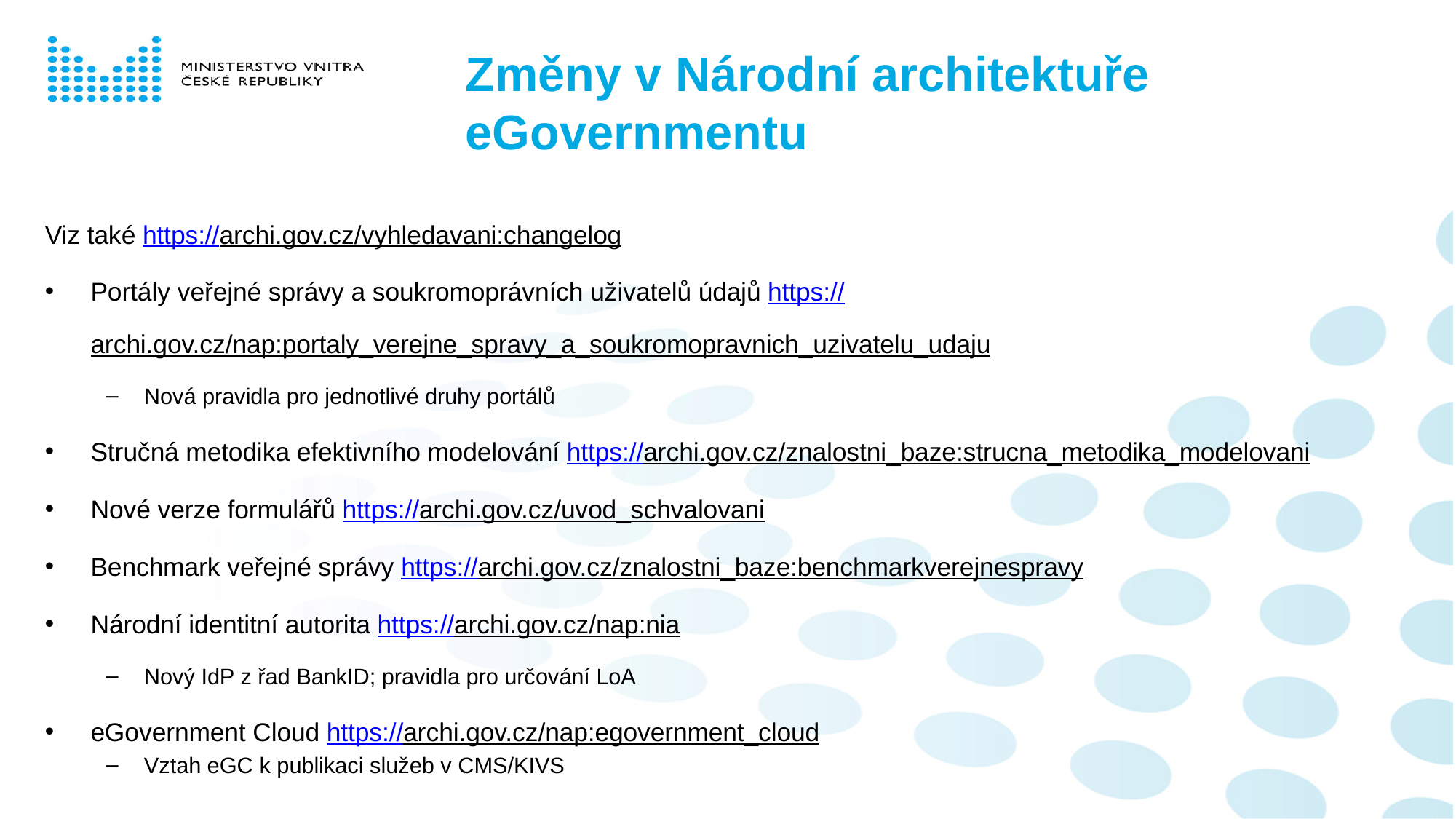

# Změny v Národní architektuře eGovernmentu
Viz také https://archi.gov.cz/vyhledavani:changelog
Portály veřejné správy a soukromoprávních uživatelů údajů https://archi.gov.cz/nap:portaly_verejne_spravy_a_soukromopravnich_uzivatelu_udaju
Nová pravidla pro jednotlivé druhy portálů
Stručná metodika efektivního modelování https://archi.gov.cz/znalostni_baze:strucna_metodika_modelovani
Nové verze formulářů https://archi.gov.cz/uvod_schvalovani
Benchmark veřejné správy https://archi.gov.cz/znalostni_baze:benchmarkverejnespravy
Národní identitní autorita https://archi.gov.cz/nap:nia
Nový IdP z řad BankID; pravidla pro určování LoA
eGovernment Cloud https://archi.gov.cz/nap:egovernment_cloud
Vztah eGC k publikaci služeb v CMS/KIVS